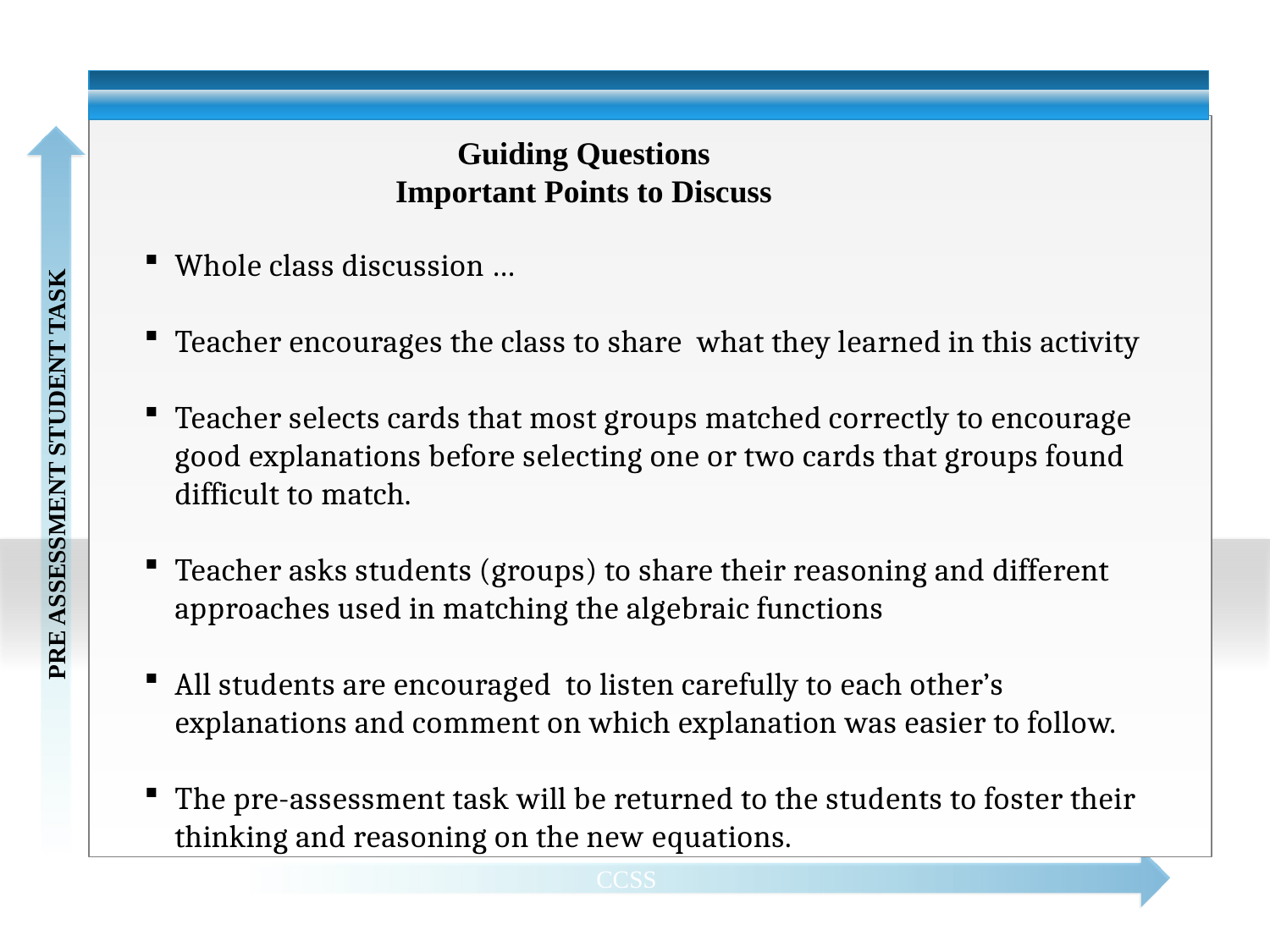

Guiding Questions
Important Points to Discuss
Whole class discussion …

Teacher encourages the class to share  what they learned in this activity

Teacher selects cards that most groups matched correctly to encourage good explanations before selecting one or two cards that groups found difficult to match.

Teacher asks students (groups) to share their reasoning and different approaches used in matching the algebraic functions

All students are encouraged  to listen carefully to each other’s explanations and comment on which explanation was easier to follow.

The pre-assessment task will be returned to the students to foster their thinking and reasoning on the new equations.

PRE ASSESSMENT STUDENT TASK

CCSS